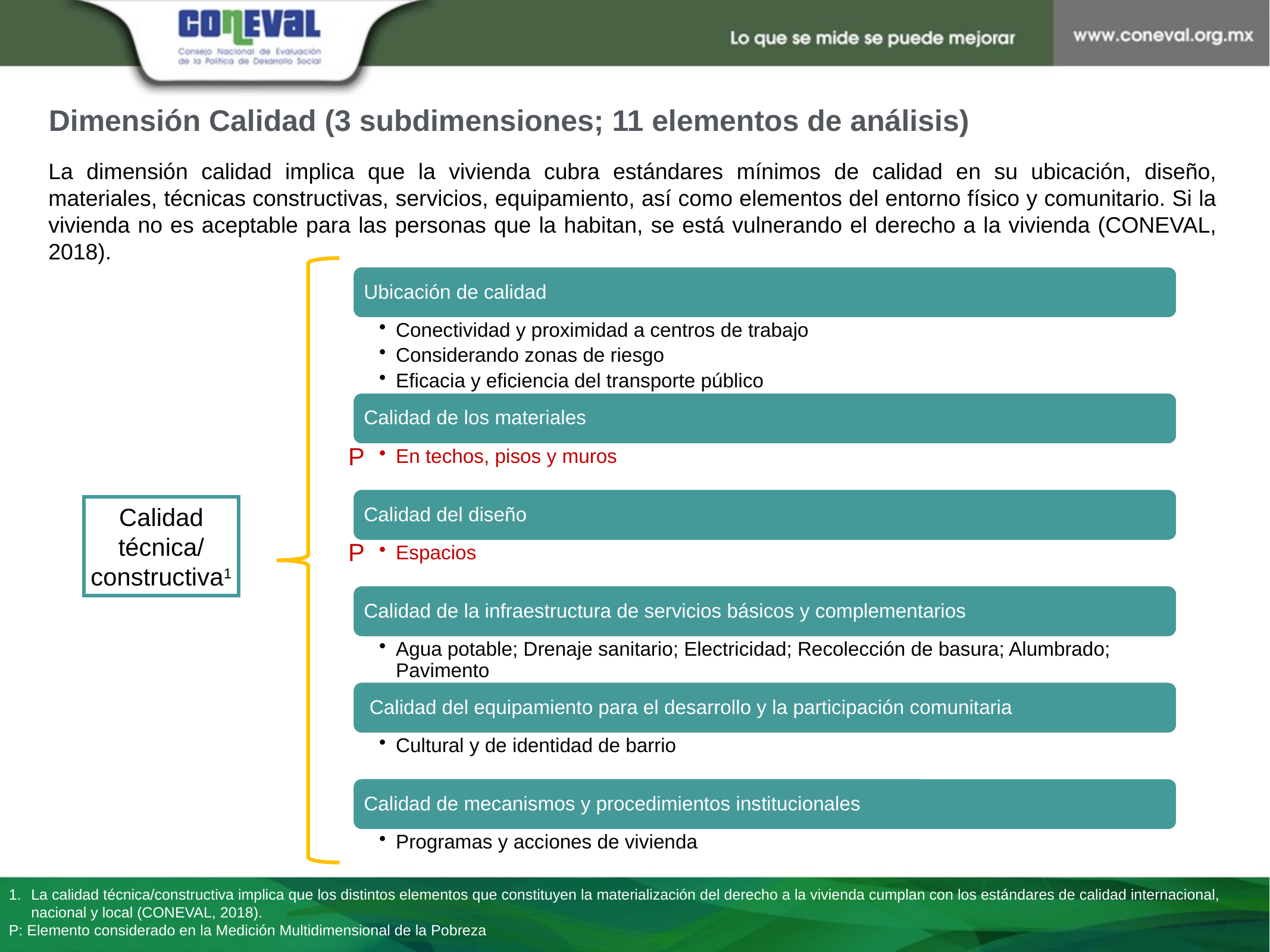

Dimensión Calidad (3 subdimensiones; 11 elementos de análisis)
La dimensión calidad implica que la vivienda cubra estándares mínimos de calidad en su ubicación, diseño, materiales, técnicas constructivas, servicios, equipamiento, así como elementos del entorno físico y comunitario. Si la vivienda no es aceptable para las personas que la habitan, se está vulnerando el derecho a la vivienda (CONEVAL, 2018).

Ubicación de calidad
Conectividad y proximidad a centros de trabajo
Considerando zonas de riesgo
Eficacia y eficiencia del transporte público
Calidad de los materiales
En techos, pisos y muros
Calidad del diseño
Espacios
Calidad de la infraestructura de servicios básicos y complementarios
Agua potable; Drenaje sanitario; Electricidad; Recolección de basura; Alumbrado; Pavimento
 Calidad del equipamiento para el desarrollo y la participación comunitaria
Cultural y de identidad de barrio
Calidad de mecanismos y procedimientos institucionales
Programas y acciones de vivienda
P
Calidad técnica/ constructiva1
P
La calidad técnica/constructiva implica que los distintos elementos que constituyen la materialización del derecho a la vivienda cumplan con los estándares de calidad internacional, nacional y local (CONEVAL, 2018).
P: Elemento considerado en la Medición Multidimensional de la Pobreza